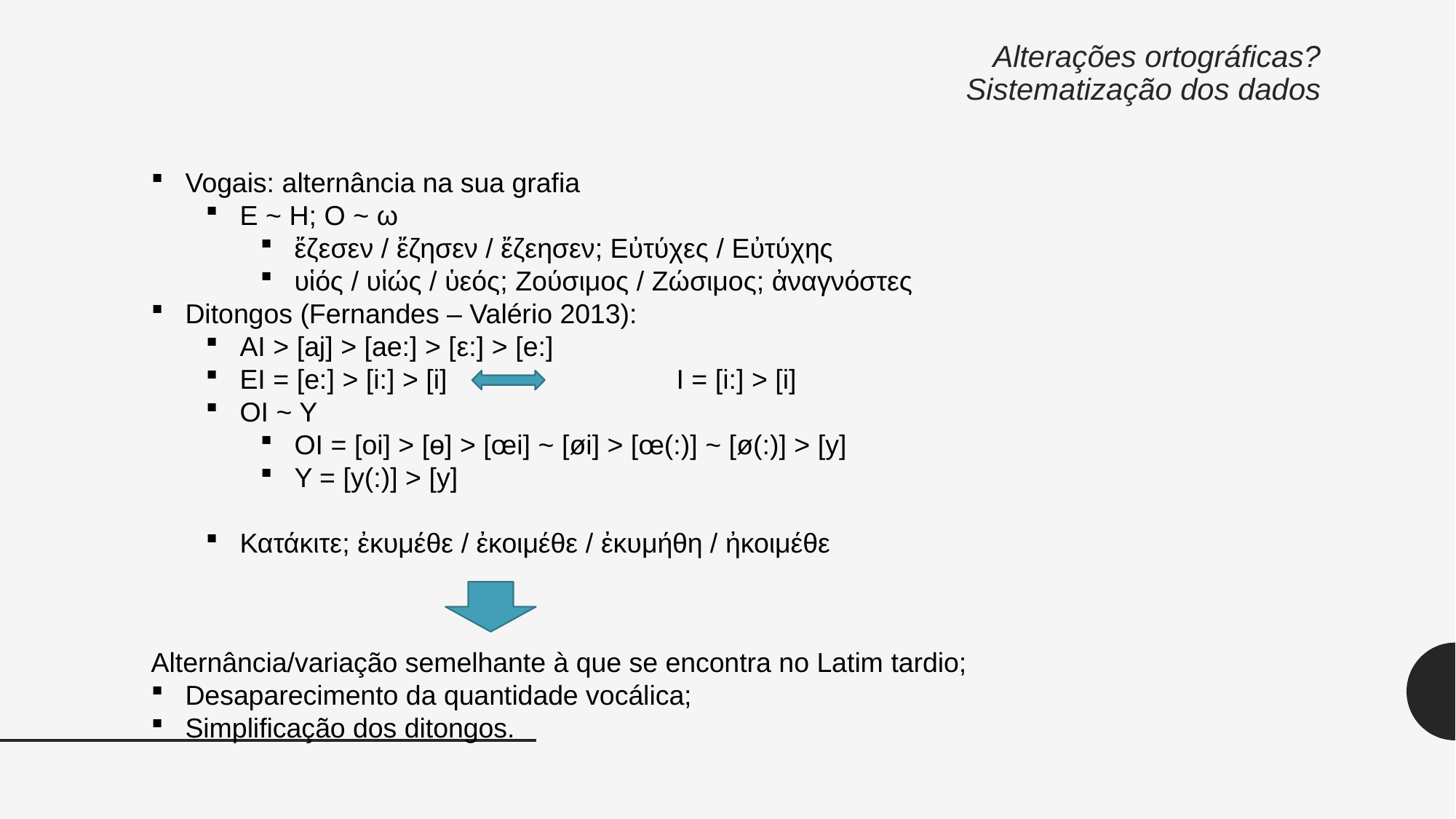

# Alterações ortográficas? Sistematização dos dados
Vogais: alternância na sua grafia
E ~ H; O ~ ω
ἔζεσεν / ἔζησεν / ἔζεησεν; Εὐτύχες / Εὐτύχης
υἱός / υἱώς / ὑεός; Ζούσιμος / Ζώσιμος; ἀναγνόστες
Ditongos (Fernandes – Valério 2013):
AI > [aj] > [ae:] > [ε:] > [e:]
EI = [e:] > [i:] > [i] 			I = [i:] > [i]
OI ~ Y
OI = [oi] > [ɵ] > [œi] ~ [øi] > [œ(:)] ~ [ø(:)] > [y]
Y = [y(:)] > [y]

Κατάκιτε; ἐκυμέθε / ἐκοιμέθε / ἐκυμήθη / ἠκοιμέθε

Alternância/variação semelhante à que se encontra no Latim tardio;
Desaparecimento da quantidade vocálica;
Simplificação dos ditongos.